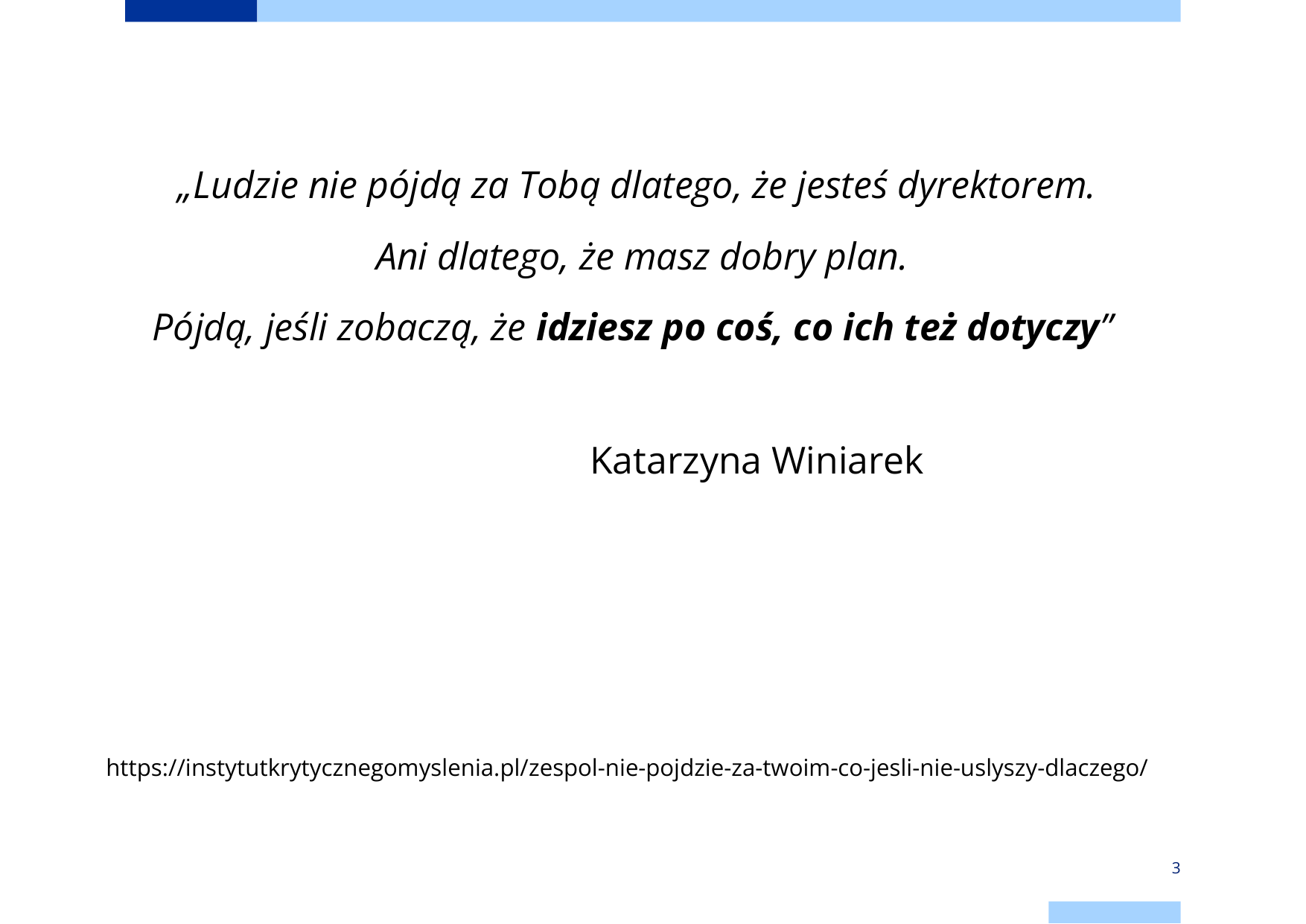

„Ludzie nie pójdą za Tobą dlatego, że jesteś dyrektorem.
 Ani dlatego, że masz dobry plan.
 Pójdą, jeśli zobaczą, że idziesz po coś, co ich też dotyczy”
				      Katarzyna Winiarek

https://instytutkrytycznegomyslenia.pl/zespol-nie-pojdzie-za-twoim-co-jesli-nie-uslyszy-dlaczego/

3